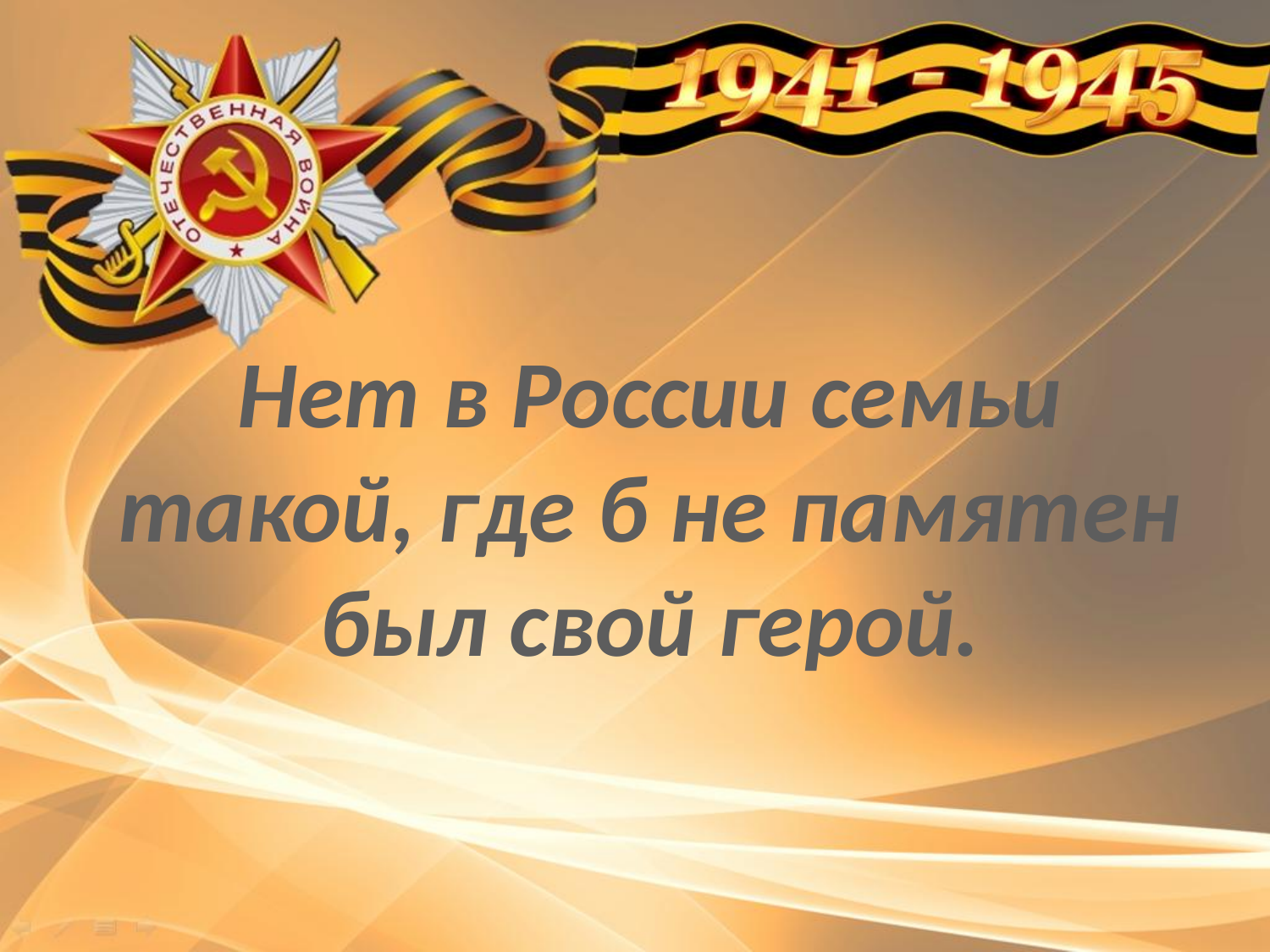

Нет в России семьи такой, где б не памятен был свой герой.